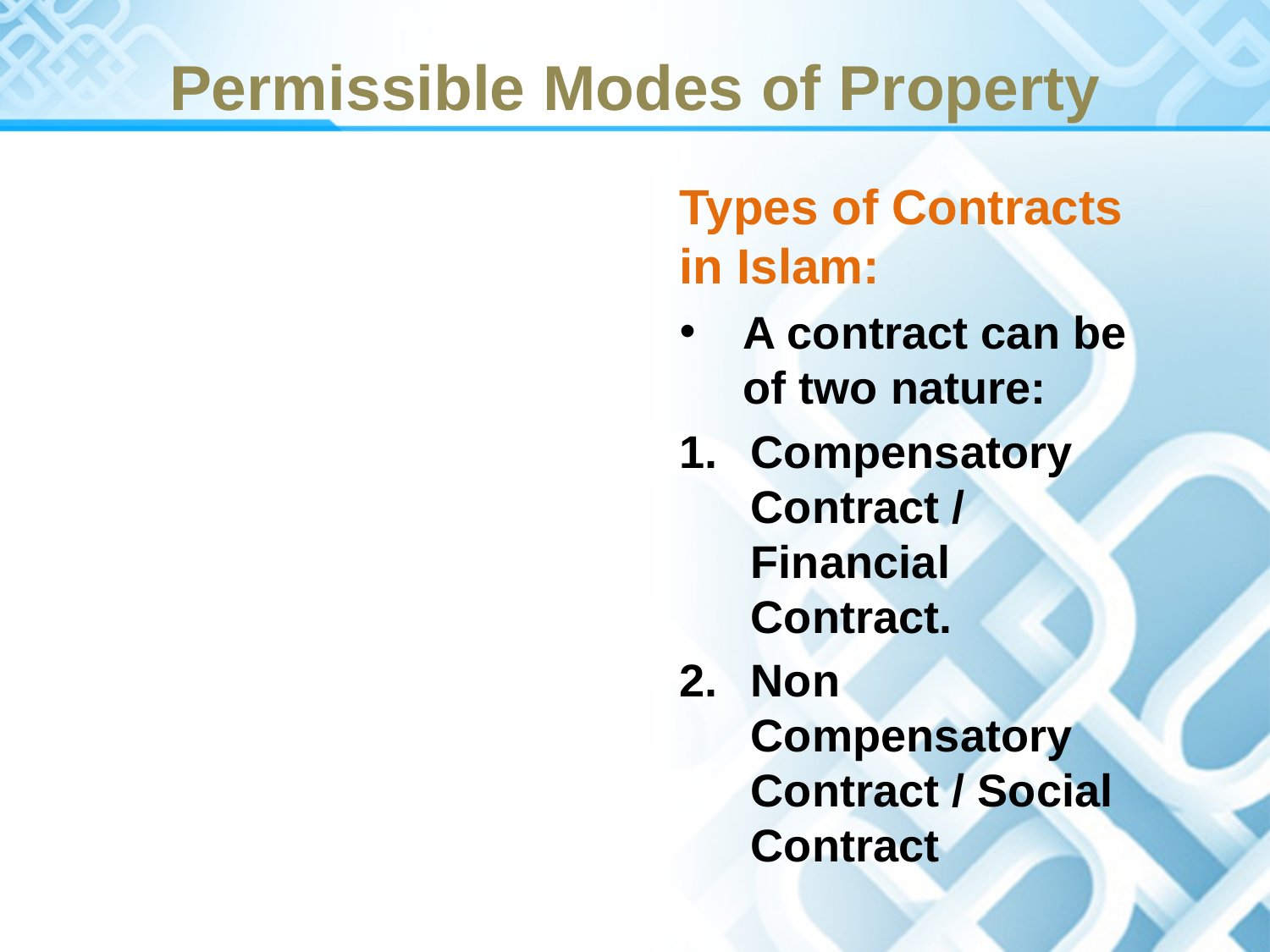

# Permissible Modes of Property
Types of Contracts in Islam:
A contract can be of two nature:
Compensatory Contract / Financial Contract.
Non Compensatory Contract / Social Contract